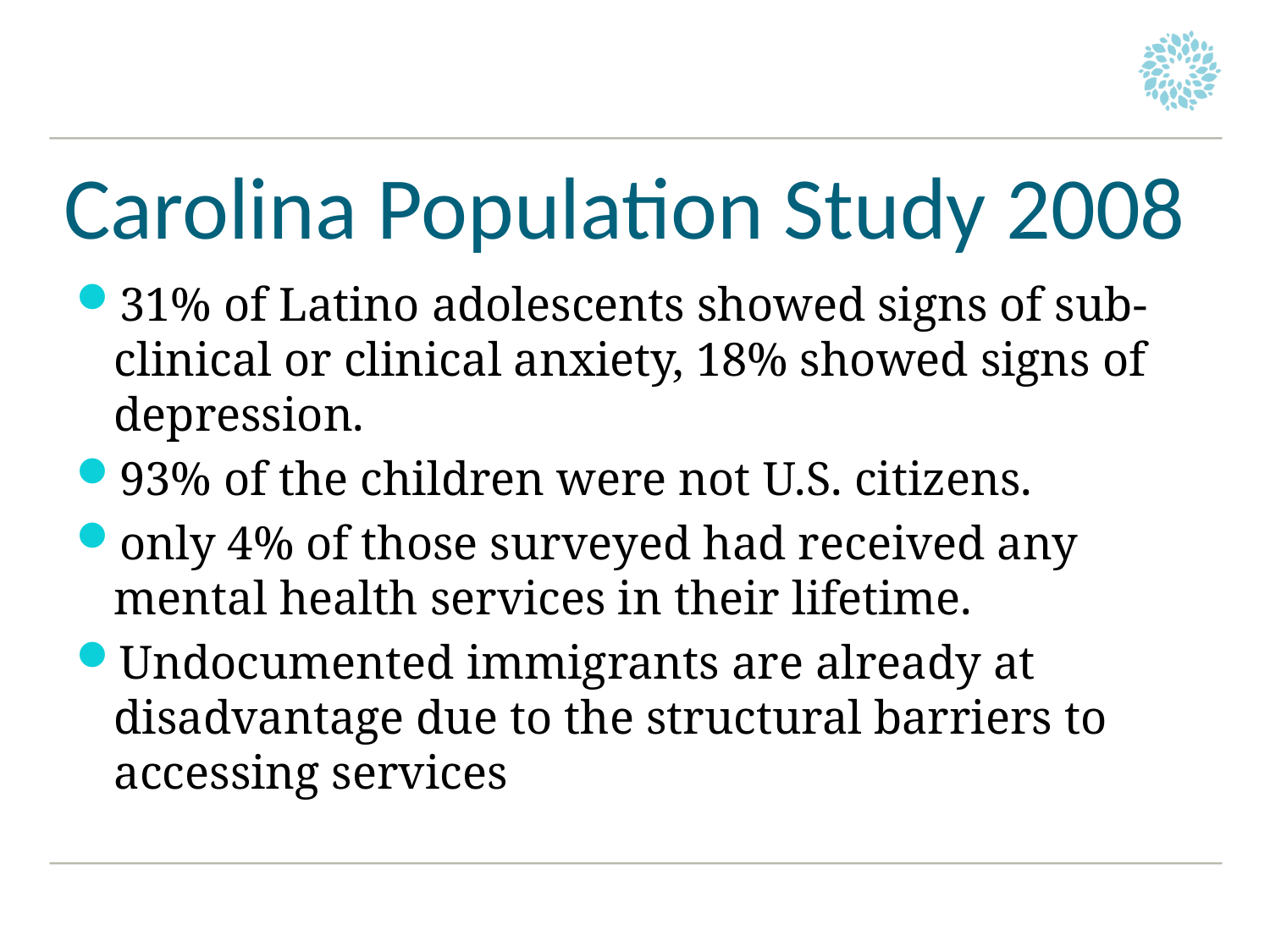

# Carolina Population Study 2008
31% of Latino adolescents showed signs of sub-clinical or clinical anxiety, 18% showed signs of depression.
93% of the children were not U.S. citizens.
only 4% of those surveyed had received any mental health services in their lifetime.
Undocumented immigrants are already at  disadvantage due to the structural barriers to accessing services